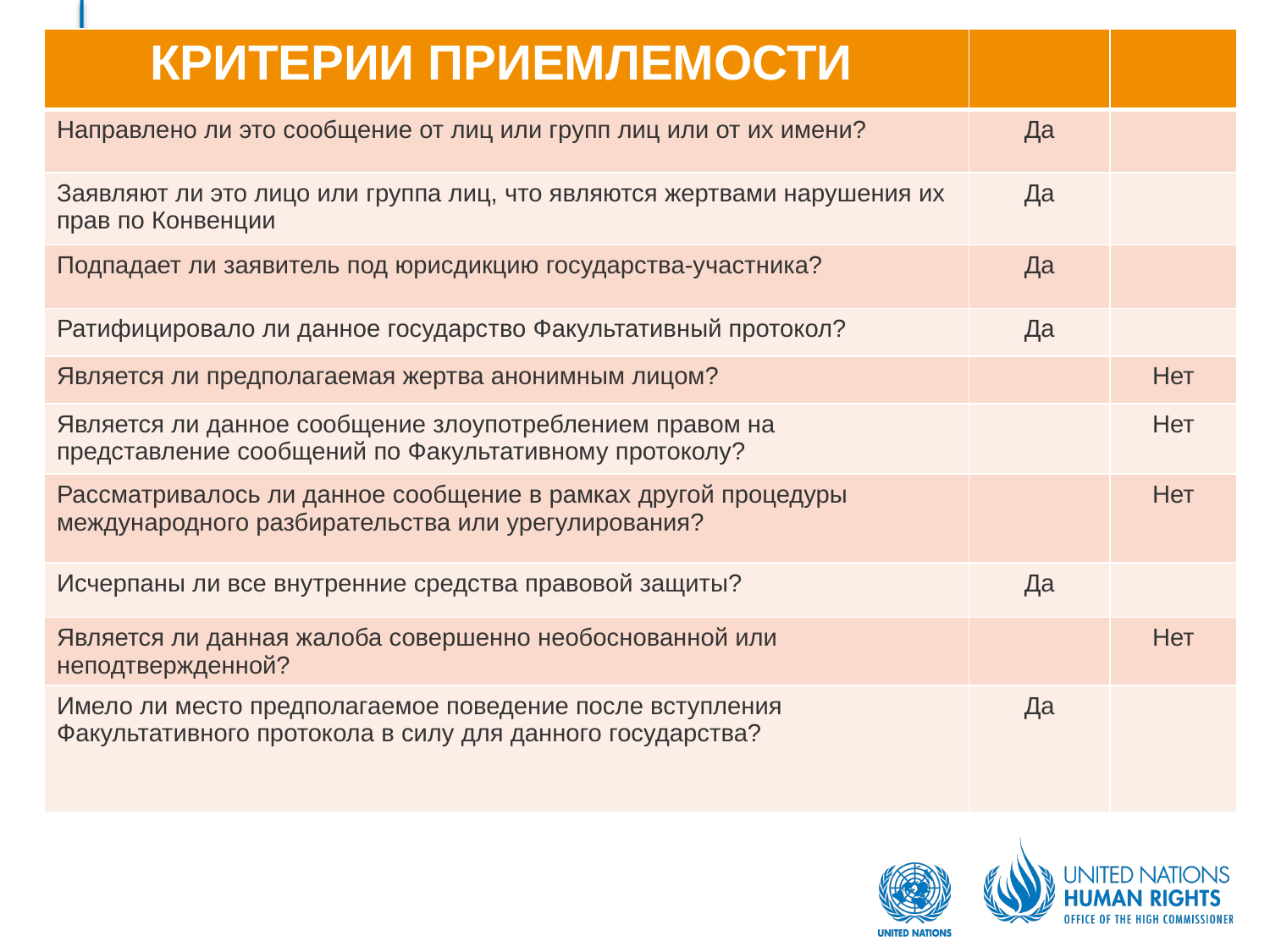

| КРИТЕРИИ ПРИЕМЛЕМОСТИ |  |  |
| --- | --- | --- |
| Направлено ли это сообщение от лиц или групп лиц или от их имени? | Да |  |
| Заявляют ли это лицо или группа лиц, что являются жертвами нарушения их прав по Конвенции | Да |  |
| Подпадает ли заявитель под юрисдикцию государства-участника? | Да |  |
| Ратифицировало ли данное государство Факультативный протокол? | Да |  |
| Является ли предполагаемая жертва анонимным лицом? |  | Нет |
| Является ли данное сообщение злоупотреблением правом на представление сообщений по Факультативному протоколу? |  | Нет |
| Рассматривалось ли данное сообщение в рамках другой процедуры международного разбирательства или урегулирования? |  | Нет |
| Исчерпаны ли все внутренние средства правовой защиты? | Да |  |
| Является ли данная жалоба совершенно необоснованной или неподтвержденной? |  | Нет |
| Имело ли место предполагаемое поведение после вступления Факультативного протокола в силу для данного государства? | Да |  |
#